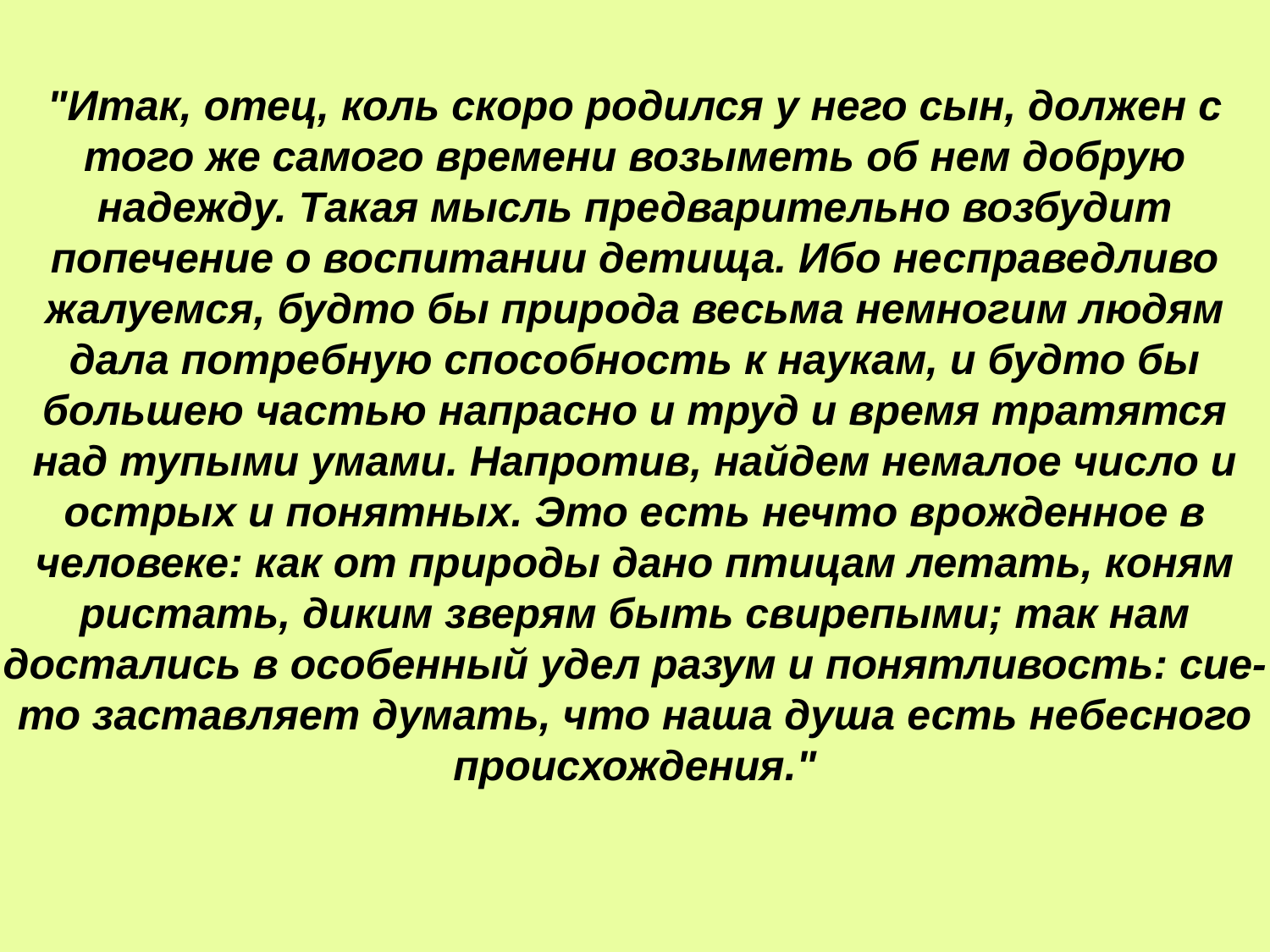

#
"Итак, отец, коль скоро родился у него сын, должен с того же самого времени возыметь об нем добрую надежду. Такая мысль предварительно возбудит попечение о воспитании детища. Ибо несправедливо жалуемся, будто бы природа весьма немногим людям дала потребную способность к наукам, и будто бы большею частью напрасно и труд и время тратятся над тупыми умами. Напротив, найдем немалое число и острых и понятных. Это есть нечто врожденное в человеке: как от природы дано птицам летать, коням ристать, диким зверям быть свирепыми; так нам достались в особенный удел разум и понятливость: сие-то заставляет думать, что наша душа есть небесного происхождения."